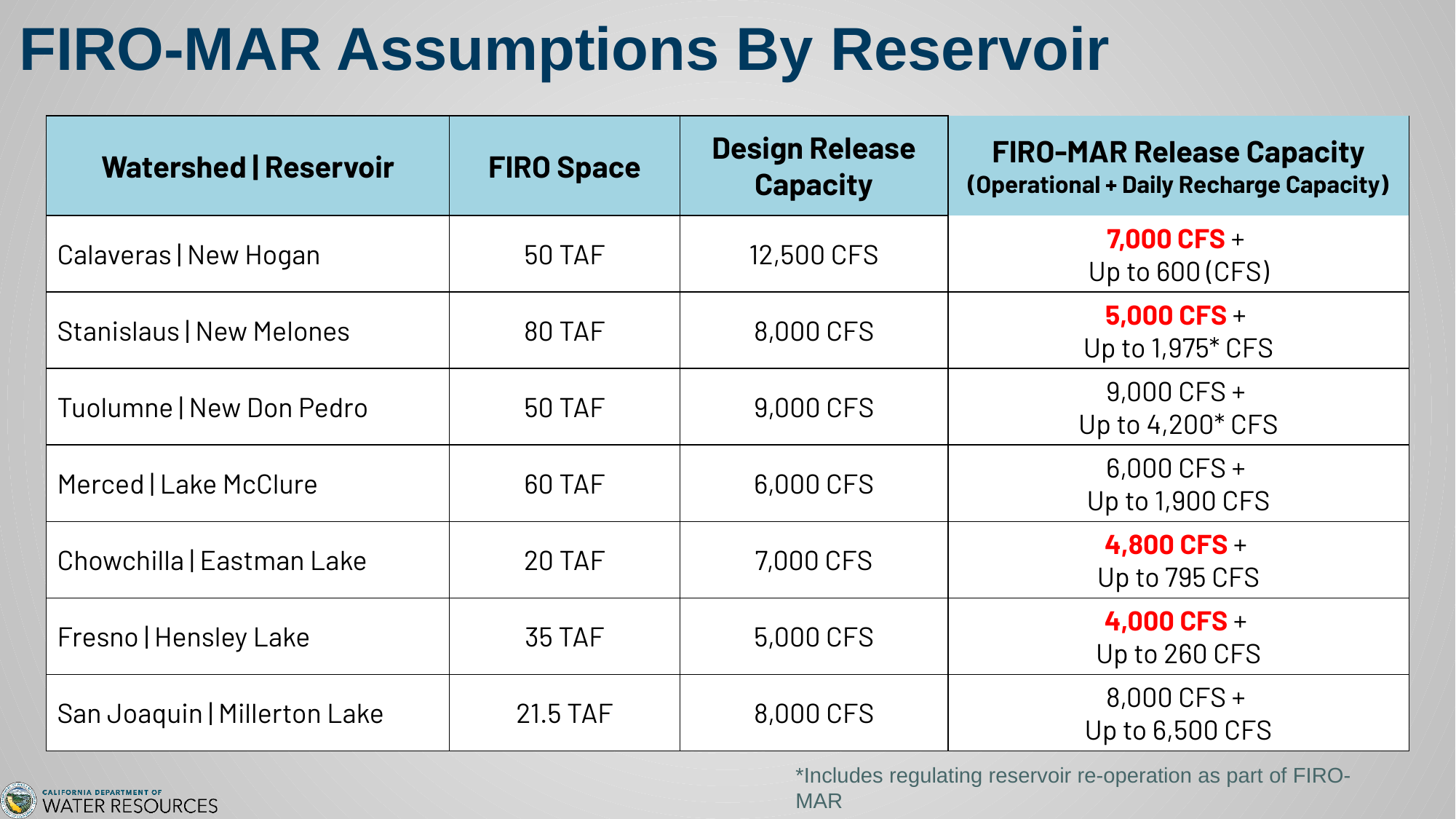

FIRO-MAR Assumptions By Reservoir
| Watershed | Reservoir | FIRO Space | Design Release Capacity | FIRO-MAR Release Capacity (Operational + Daily Recharge Capacity) |
| --- | --- | --- | --- |
| Calaveras | New Hogan | 50 TAF | 12,500 CFS | 7,000 CFS + Up to 600 (CFS) |
| Stanislaus | New Melones | 80 TAF | 8,000 CFS | 5,000 CFS + Up to 1,975\* CFS |
| Tuolumne | New Don Pedro | 50 TAF | 9,000 CFS | 9,000 CFS + Up to 4,200\* CFS |
| Merced | Lake McClure | 60 TAF | 6,000 CFS | 6,000 CFS + Up to 1,900 CFS |
| Chowchilla | Eastman Lake | 20 TAF | 7,000 CFS | 4,800 CFS + Up to 795 CFS |
| Fresno | Hensley Lake | 35 TAF | 5,000 CFS | 4,000 CFS + Up to 260 CFS |
| San Joaquin | Millerton Lake | 21.5 TAF | 8,000 CFS | 8,000 CFS + Up to 6,500 CFS |
*Includes regulating reservoir re-operation as part of FIRO-MAR